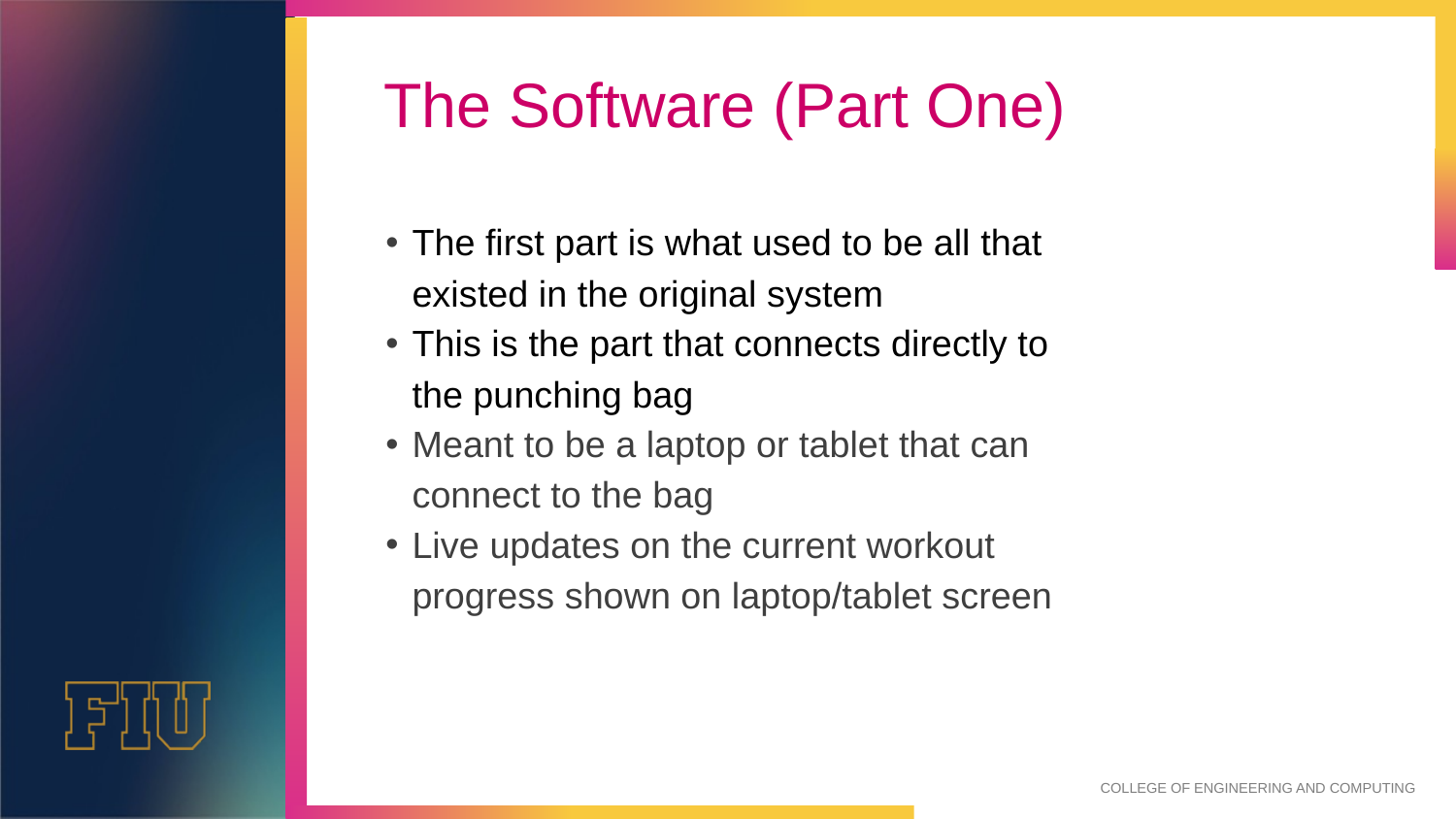

# The Software (Part One)

The first part is what used to be all that existed in the original system
This is the part that connects directly to the punching bag
Meant to be a laptop or tablet that can connect to the bag
Live updates on the current workout progress shown on laptop/tablet screen